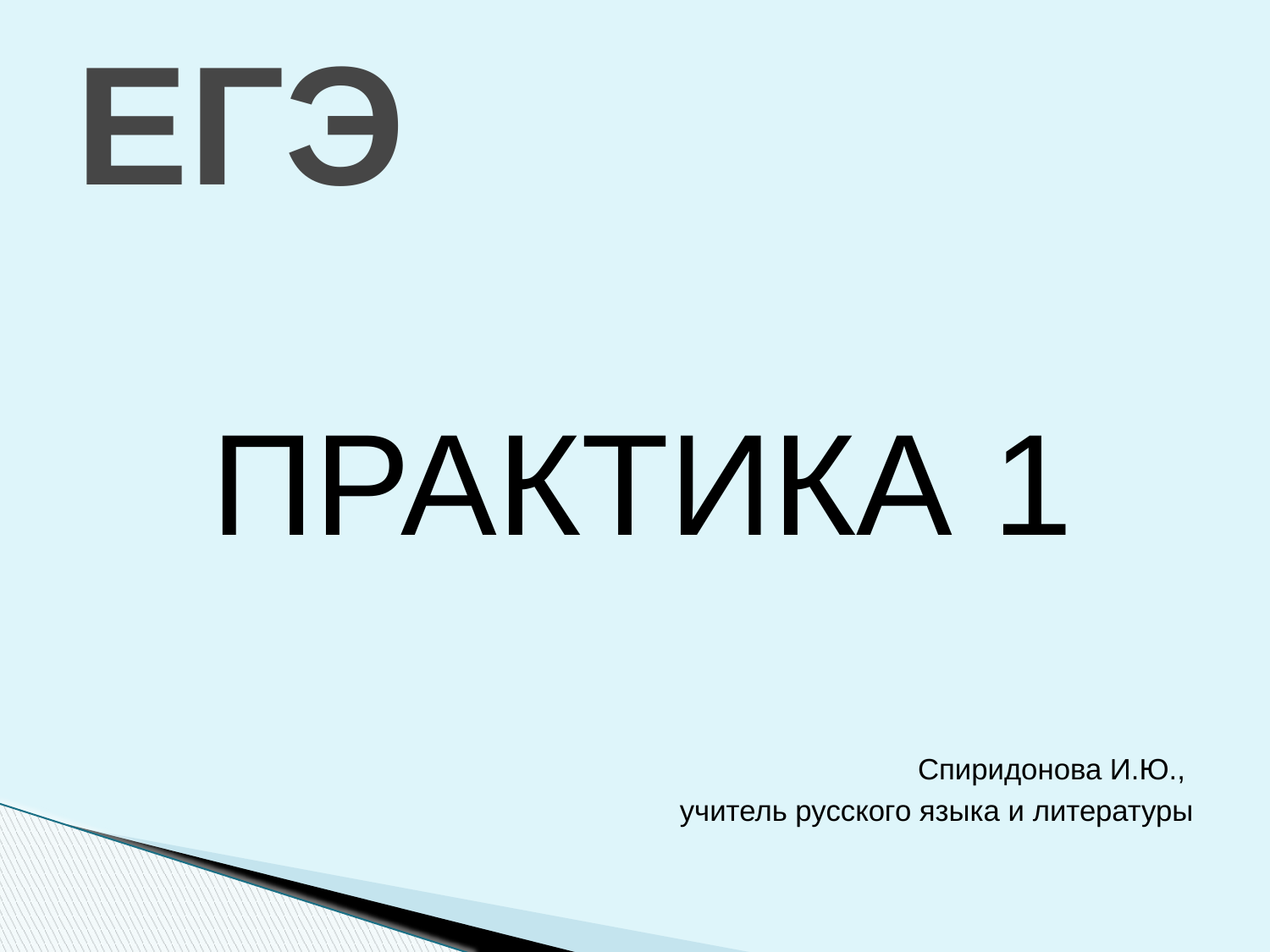

# ЕГЭ

ПРАКТИКА 1

Спиридонова И.Ю.,
учитель русского языка и литературы